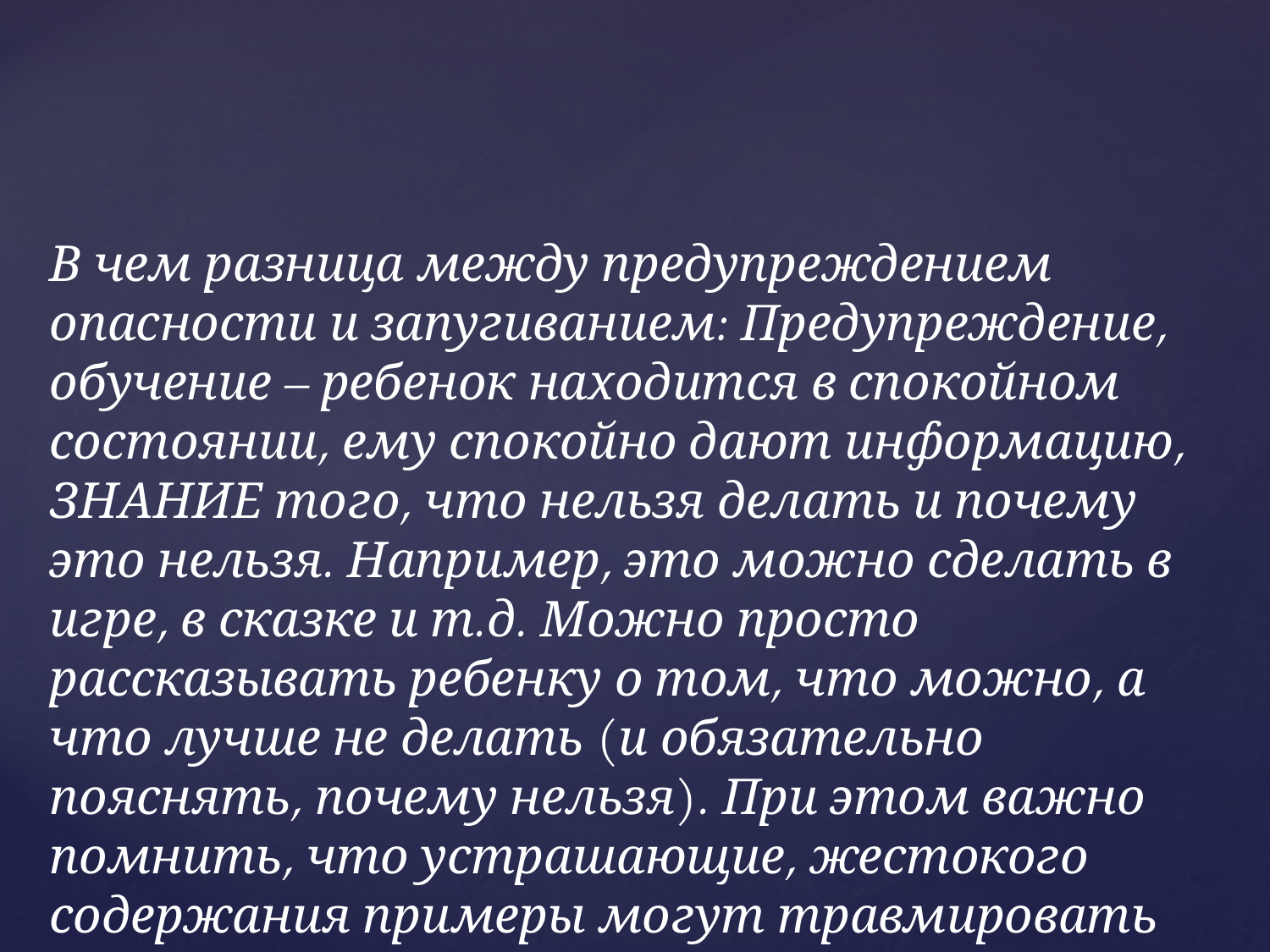

В чем разница между предупреждением опасности и запугиванием: Предупреждение, обучение – ребенок находится в спокойном состоянии, ему спокойно дают информацию, ЗНАНИЕ того, что нельзя делать и почему это нельзя. Например, это можно сделать в игре, в сказке и т.д. Можно просто рассказывать ребенку о том, что можно, а что лучше не делать (и обязательно пояснять, почему нельзя). При этом важно помнить, что устрашающие, жестокого содержания примеры могут травмировать психику ребенка.